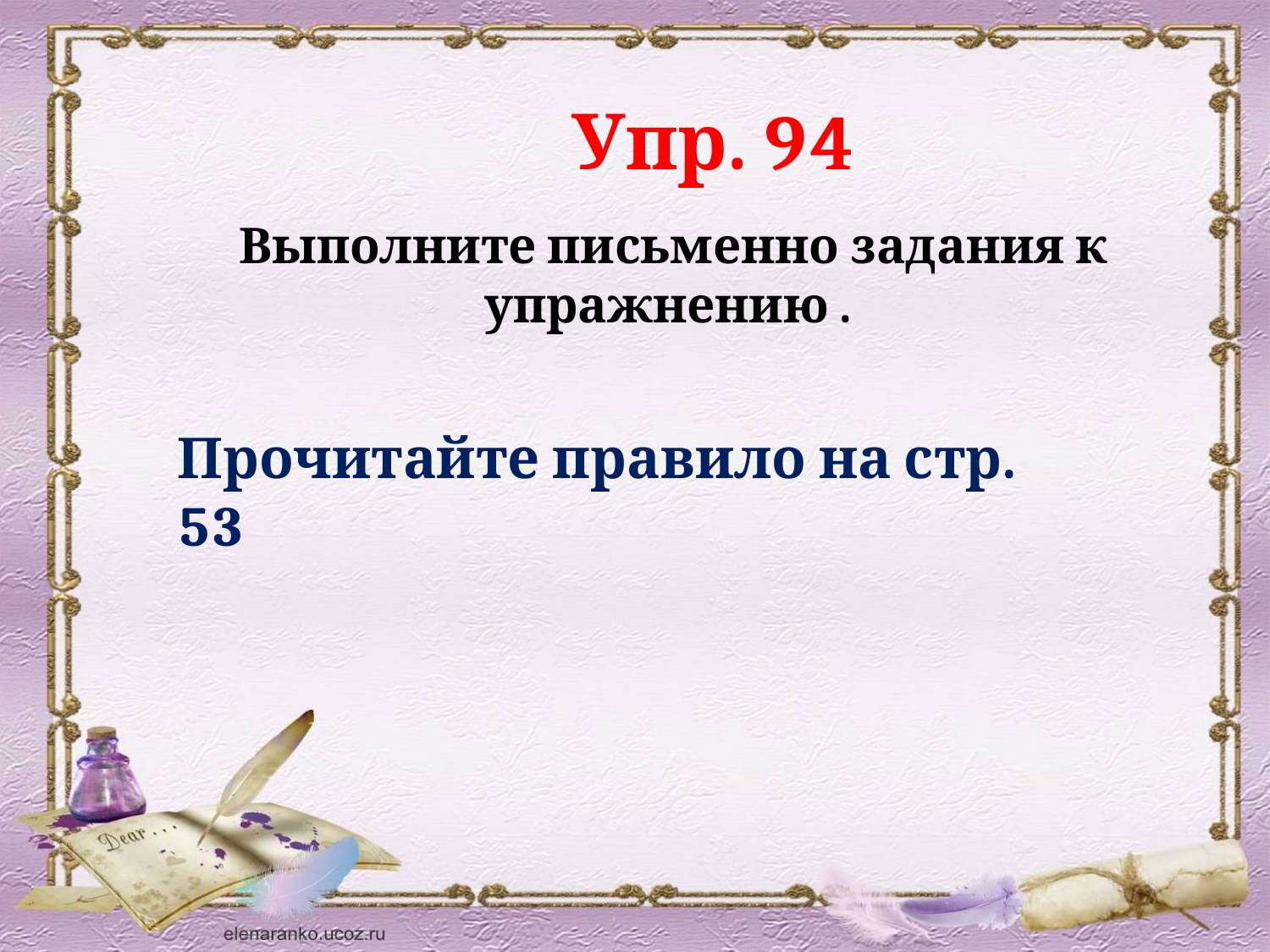

Упр. 94
 Выполните письменно задания к упражнению .

Прочитайте правило на стр. 53